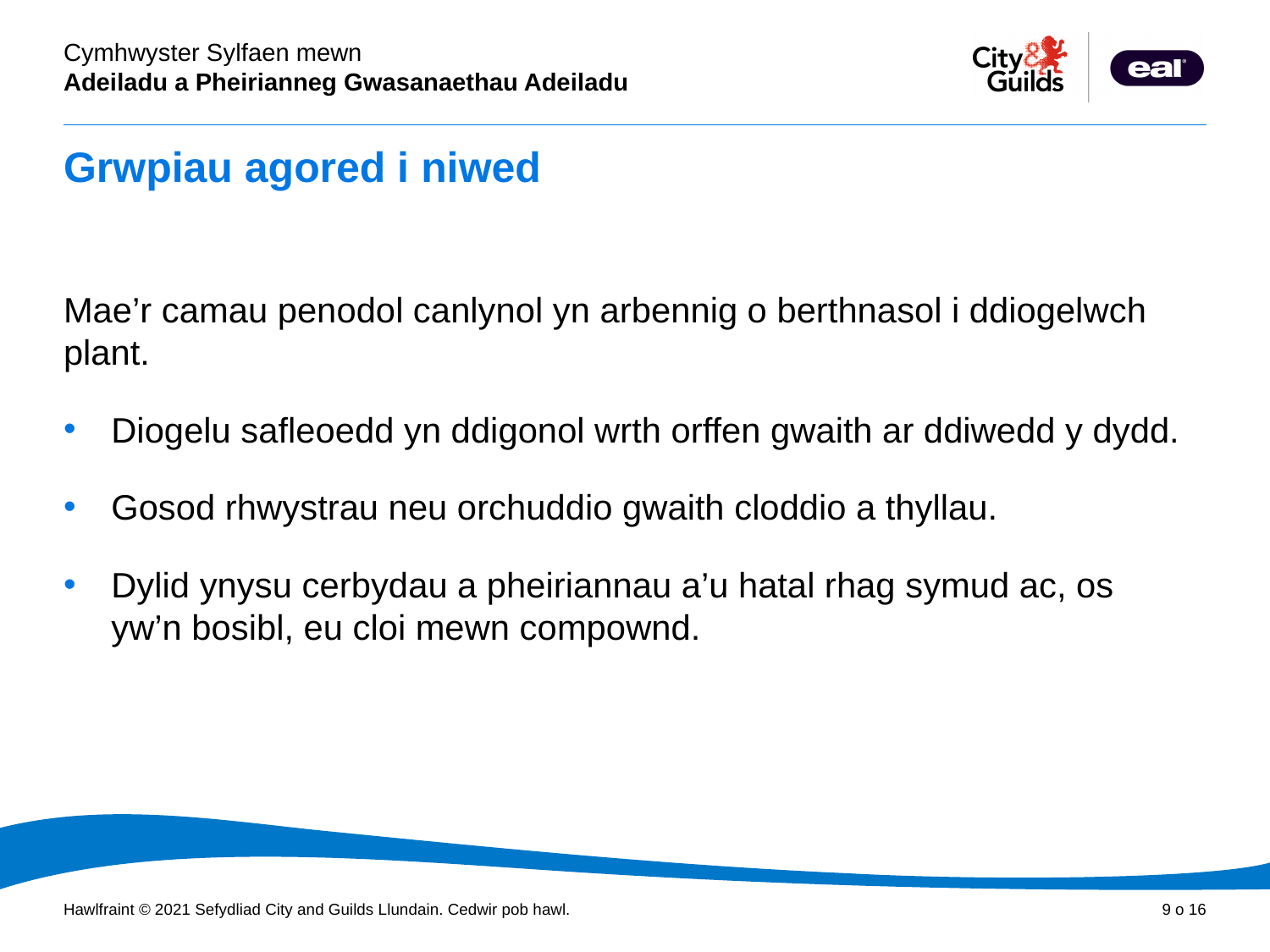

# Grwpiau agored i niwed

Mae’r camau penodol canlynol yn arbennig o berthnasol i ddiogelwch plant.
Diogelu safleoedd yn ddigonol wrth orffen gwaith ar ddiwedd y dydd.
Gosod rhwystrau neu orchuddio gwaith cloddio a thyllau.
Dylid ynysu cerbydau a pheiriannau a’u hatal rhag symud ac, os yw’n bosibl, eu cloi mewn compownd.